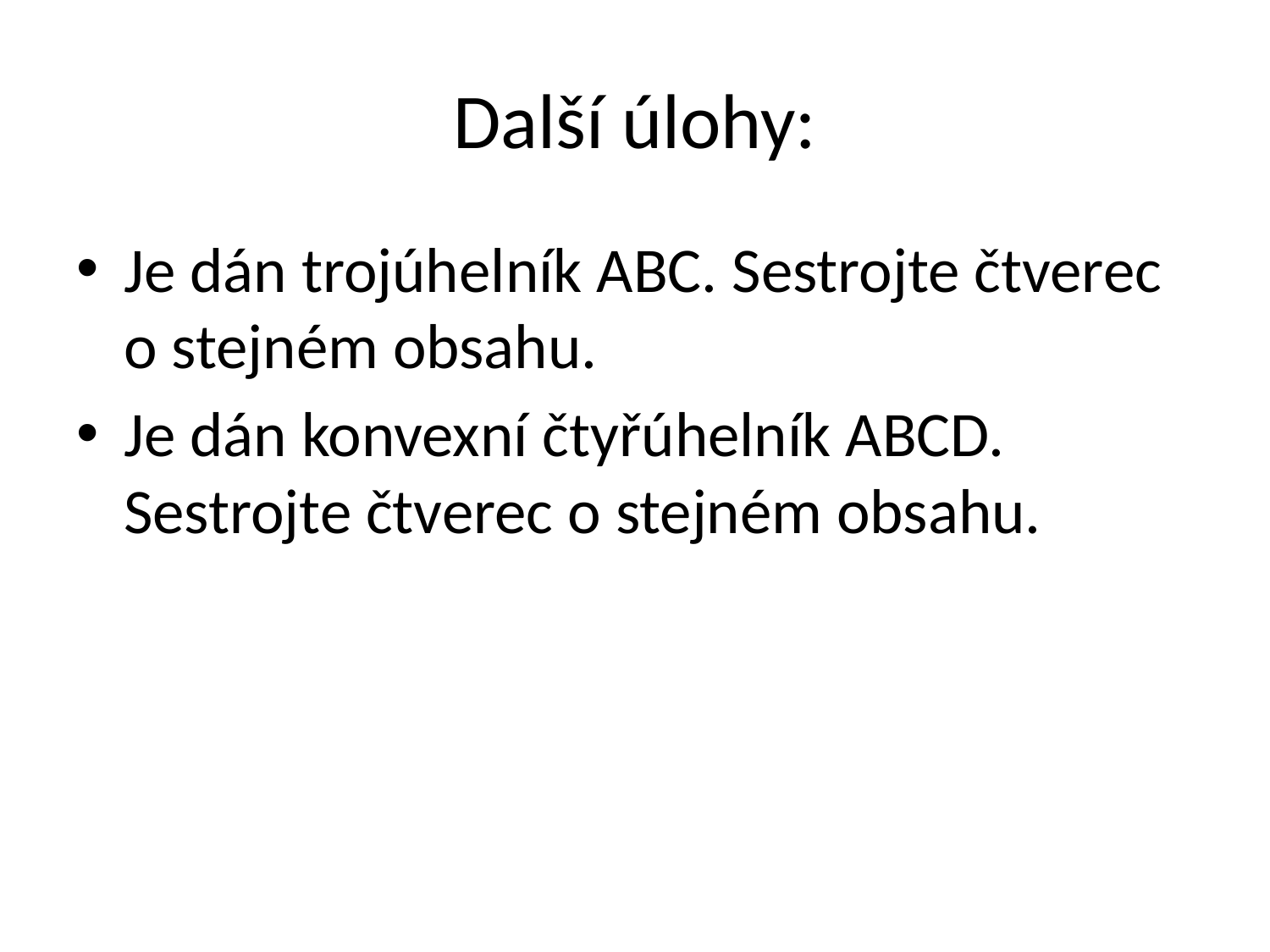

# Další úlohy:
Je dán trojúhelník ABC. Sestrojte čtverec o stejném obsahu.
Je dán konvexní čtyřúhelník ABCD. Sestrojte čtverec o stejném obsahu.